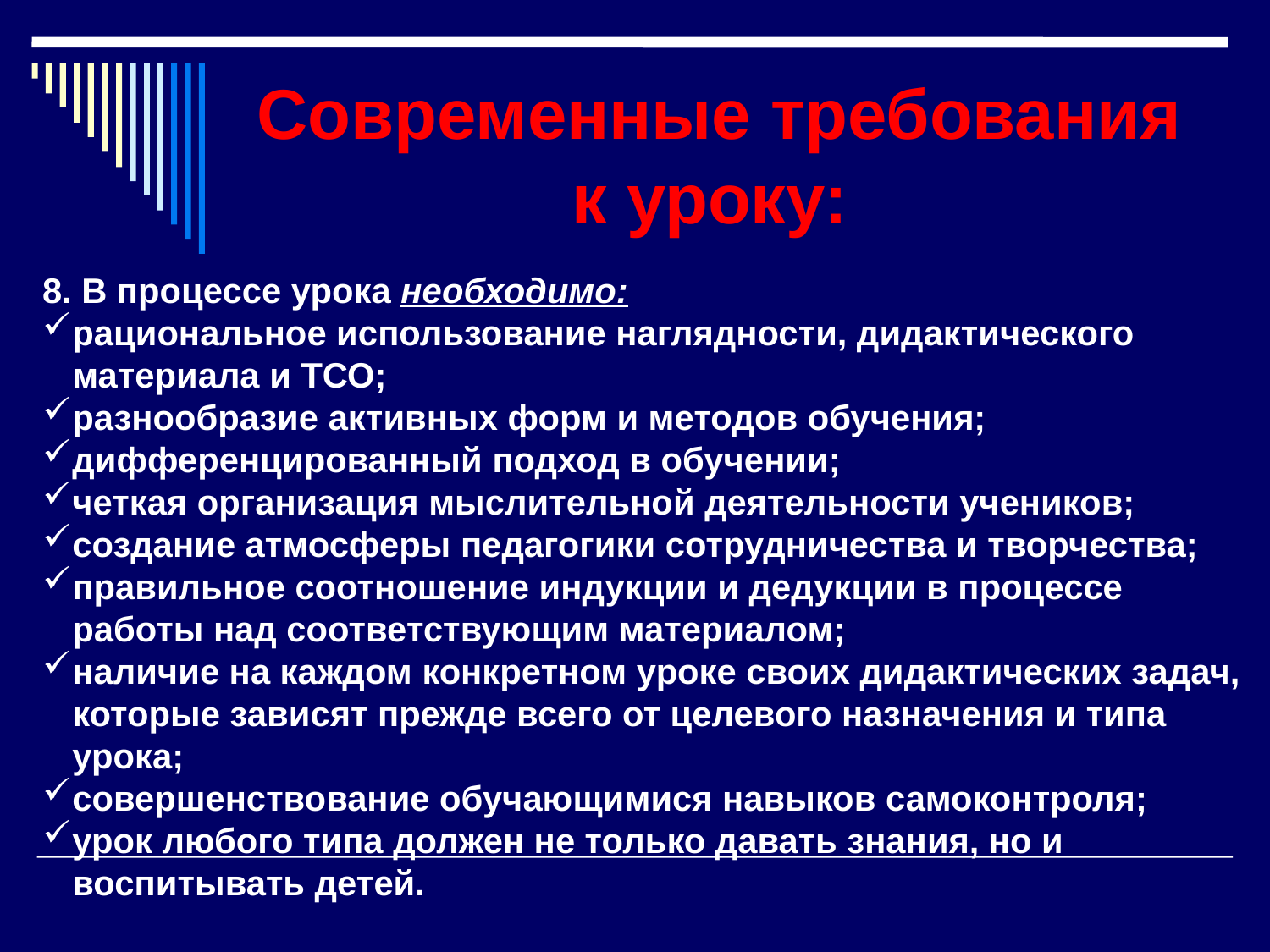

# Современные требования к уроку:
8. В процессе урока необходимо:
рациональное использование наглядности, дидактического материала и ТСО;
разнообразие активных форм и методов обучения;
дифференцированный подход в обучении;
четкая организация мыслительной деятельности учеников;
создание атмосферы педагогики сотрудничества и творчества;
правильное соотношение индукции и дедукции в процессе работы над соответствующим материалом;
наличие на каждом конкретном уроке своих дидактических задач, которые зависят прежде всего от целевого назначения и типа урока;
совершенствование обучающимися навыков самоконтроля;
урок любого типа должен не только давать знания, но и воспитывать детей.